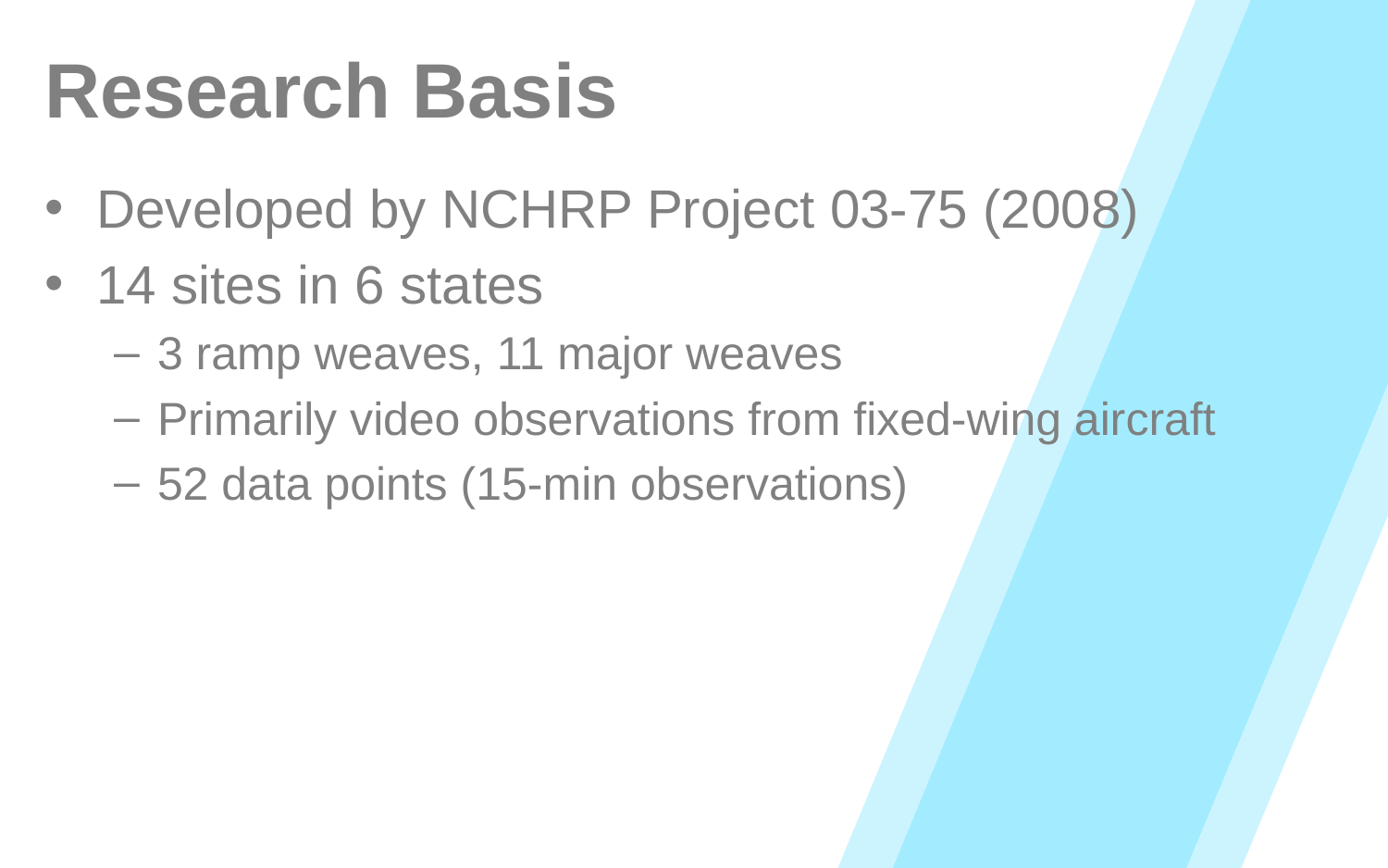

# Research Basis
Developed by NCHRP Project 03-75 (2008)
14 sites in 6 states
3 ramp weaves, 11 major weaves
Primarily video observations from fixed-wing aircraft
52 data points (15-min observations)